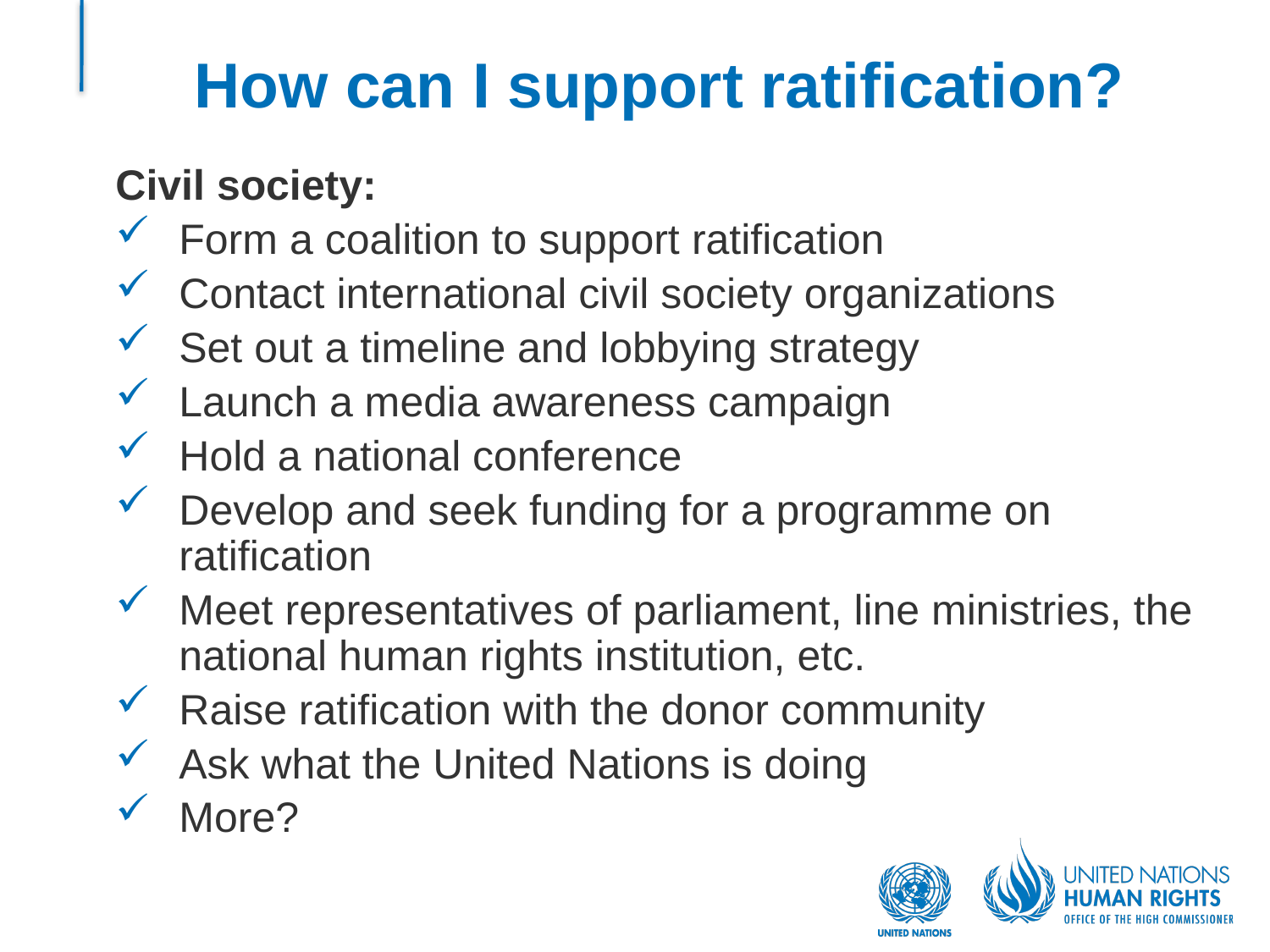

# How can I support ratification?
Civil society:
Form a coalition to support ratification
Contact international civil society organizations
Set out a timeline and lobbying strategy
Launch a media awareness campaign
Hold a national conference
Develop and seek funding for a programme on ratification
Meet representatives of parliament, line ministries, the national human rights institution, etc.
Raise ratification with the donor community
Ask what the United Nations is doing
More?